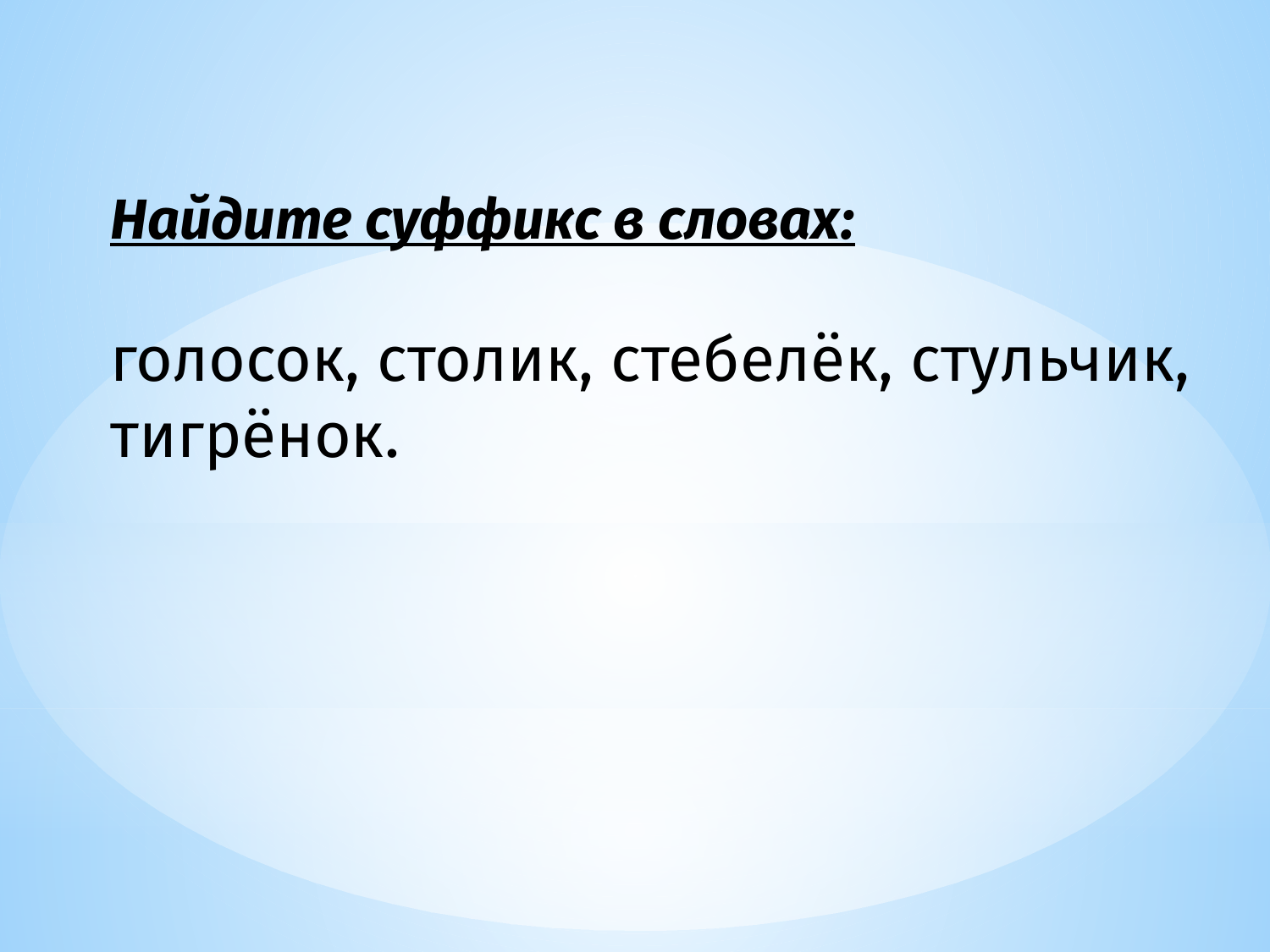

Найдите суффикс в словах:

голосок, столик, стебелёк, стульчик,
тигрёнок.